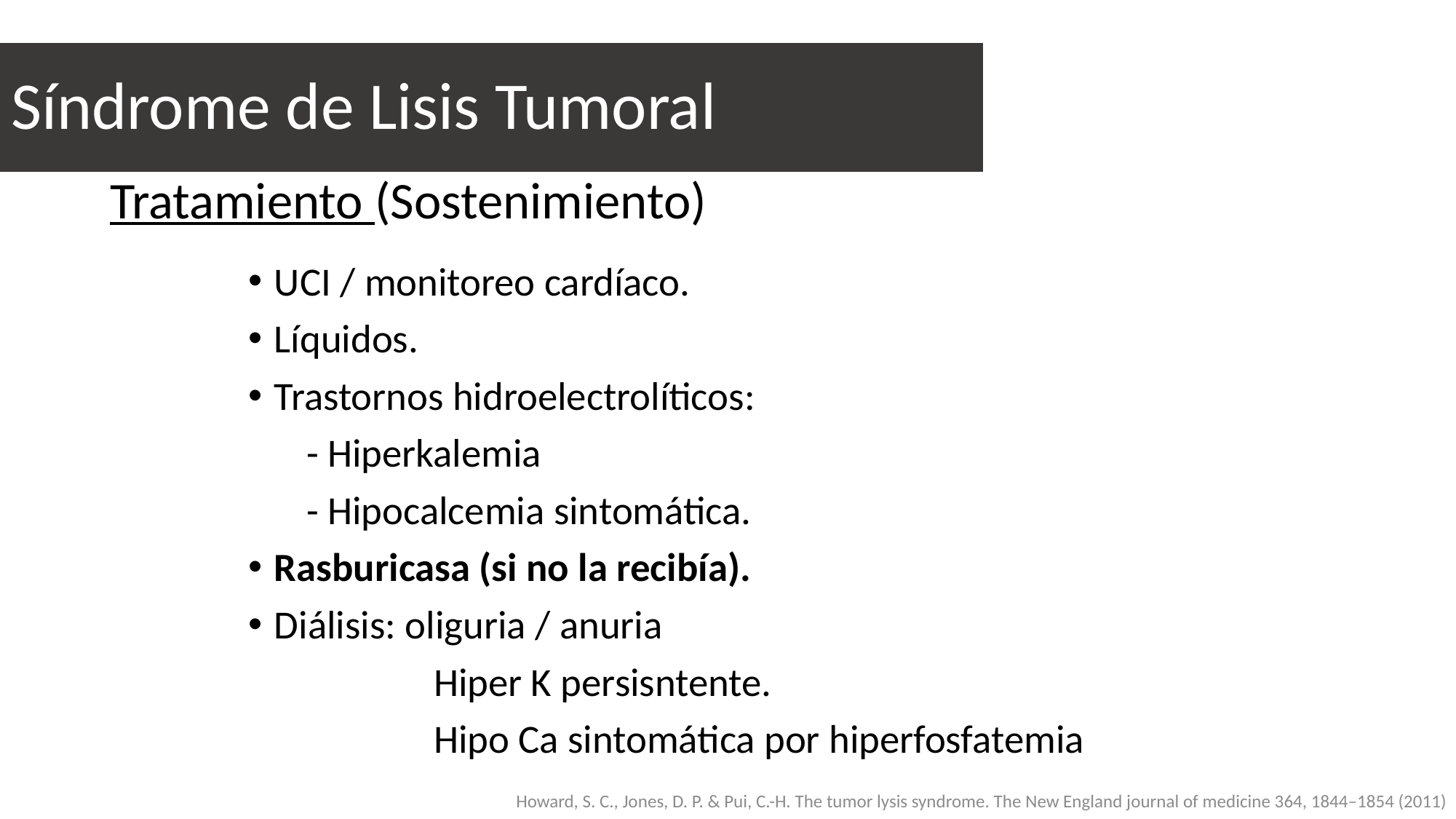

Síndrome de Lisis Tumoral
# Tratamiento (Sostenimiento)
UCI / monitoreo cardíaco.
Líquidos.
Trastornos hidroelectrolíticos:
     - Hiperkalemia
     - Hipocalcemia sintomática.
Rasburicasa (si no la recibía).
Diálisis: oliguria / anuria
                   Hiper K persisntente.
                   Hipo Ca sintomática por hiperfosfatemia
Howard, S. C., Jones, D. P. & Pui, C.-H. The tumor lysis syndrome. The New England journal of medicine 364, 1844–1854 (2011)